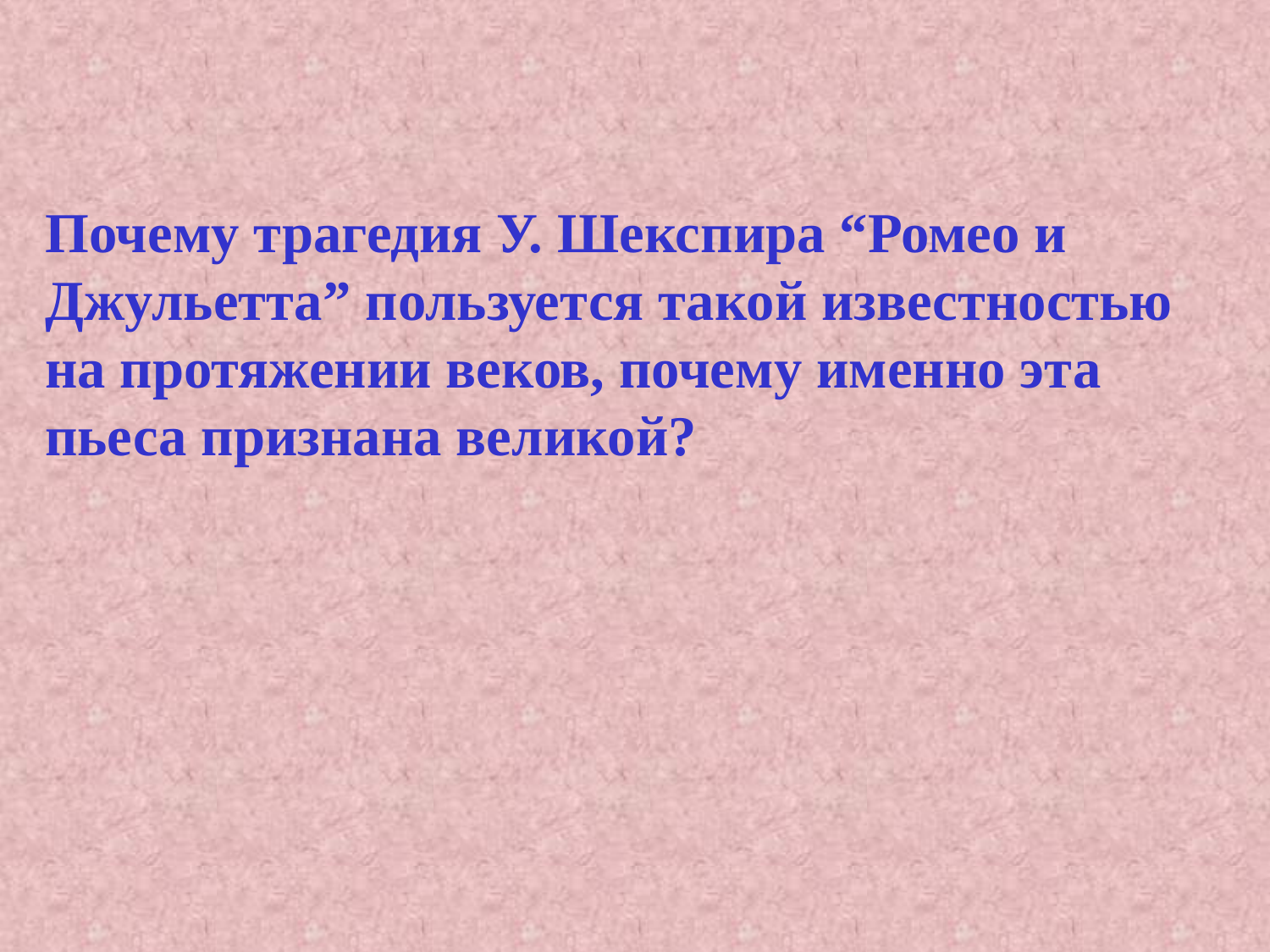

Почему трагедия У. Шекспира “Ромео и Джульетта” пользуется такой известностью на протяжении веков, почему именно эта пьеса признана великой?